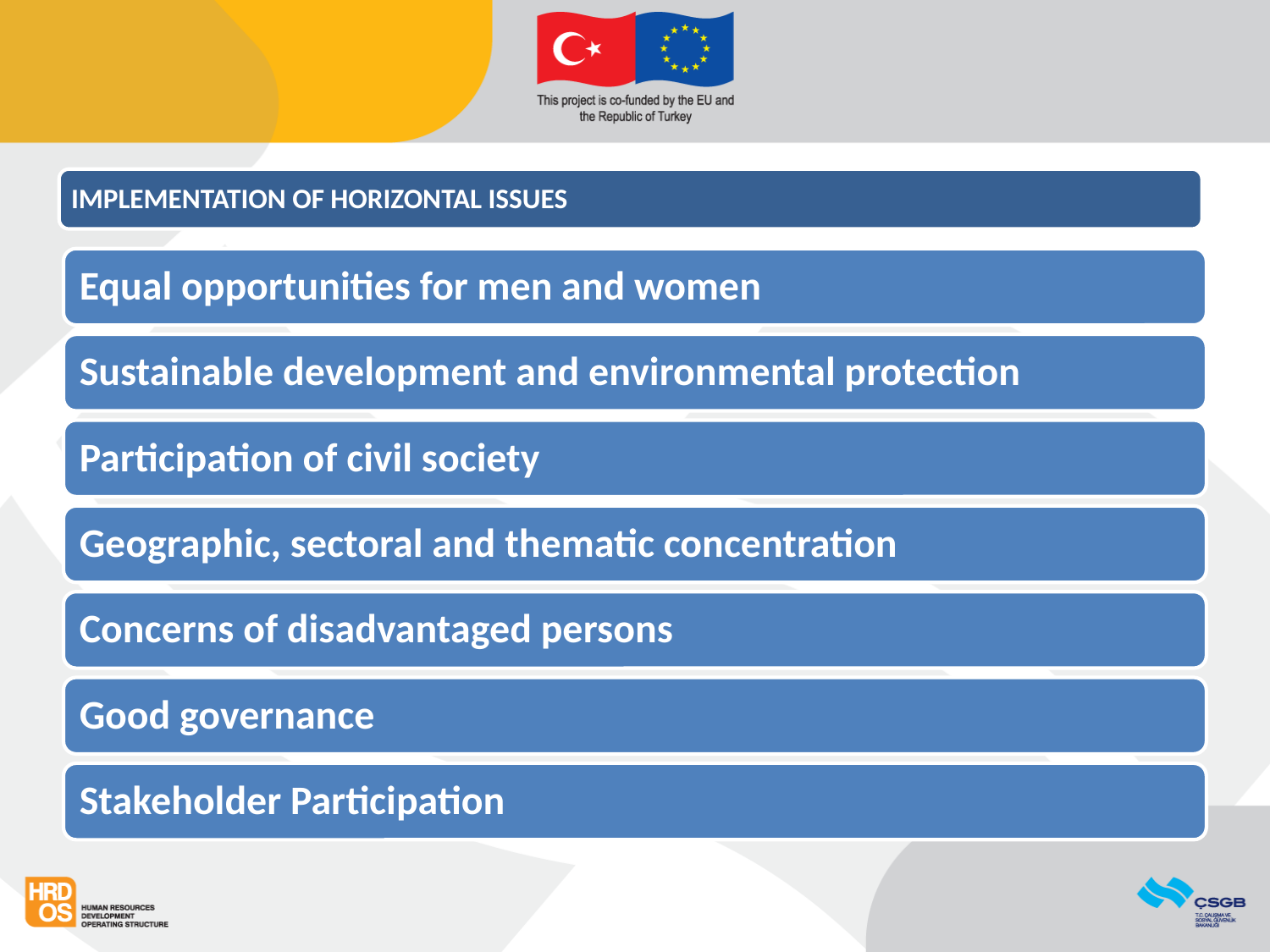

IMPLEMENTATION OF HORIZONTAL ISSUES
Equal opportunities for men and women
Sustainable development and environmental protection
Participation of civil society
Geographic, sectoral and thematic concentration
Concerns of disadvantaged persons
Good governance
Stakeholder Participation